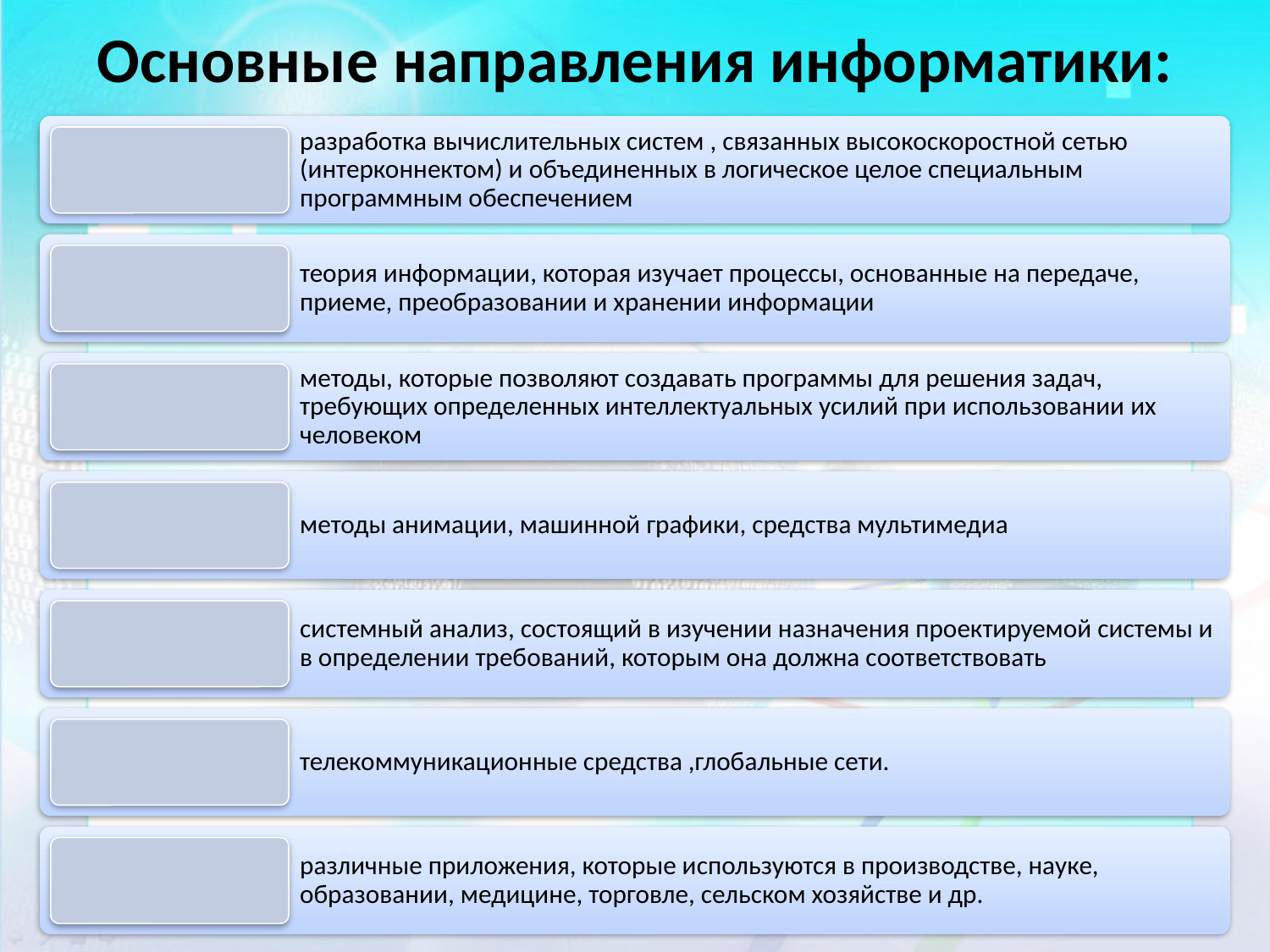

# Основные направления информатики:
разработка вычислительных систем , связанных высокоскоростной сетью (интерконнектом) и объединенных в логическое целое специальным программным обеспечением
теория информации, которая изучает процессы, основанные на передаче, приеме, преобразовании и хранении информации
методы, которые позволяют создавать программы для решения задач, требующих определенных интеллектуальных усилий при использовании их человеком
методы анимации, машинной графики, средства мультимедиа
системный анализ, состоящий в изучении назначения проектируемой системы и в определении требований, которым она должна соответствовать
телекоммуникационные средства ,глобальные сети.
различные приложения, которые используются в производстве, науке, образовании, медицине, торговле, сельском хозяйстве и др.